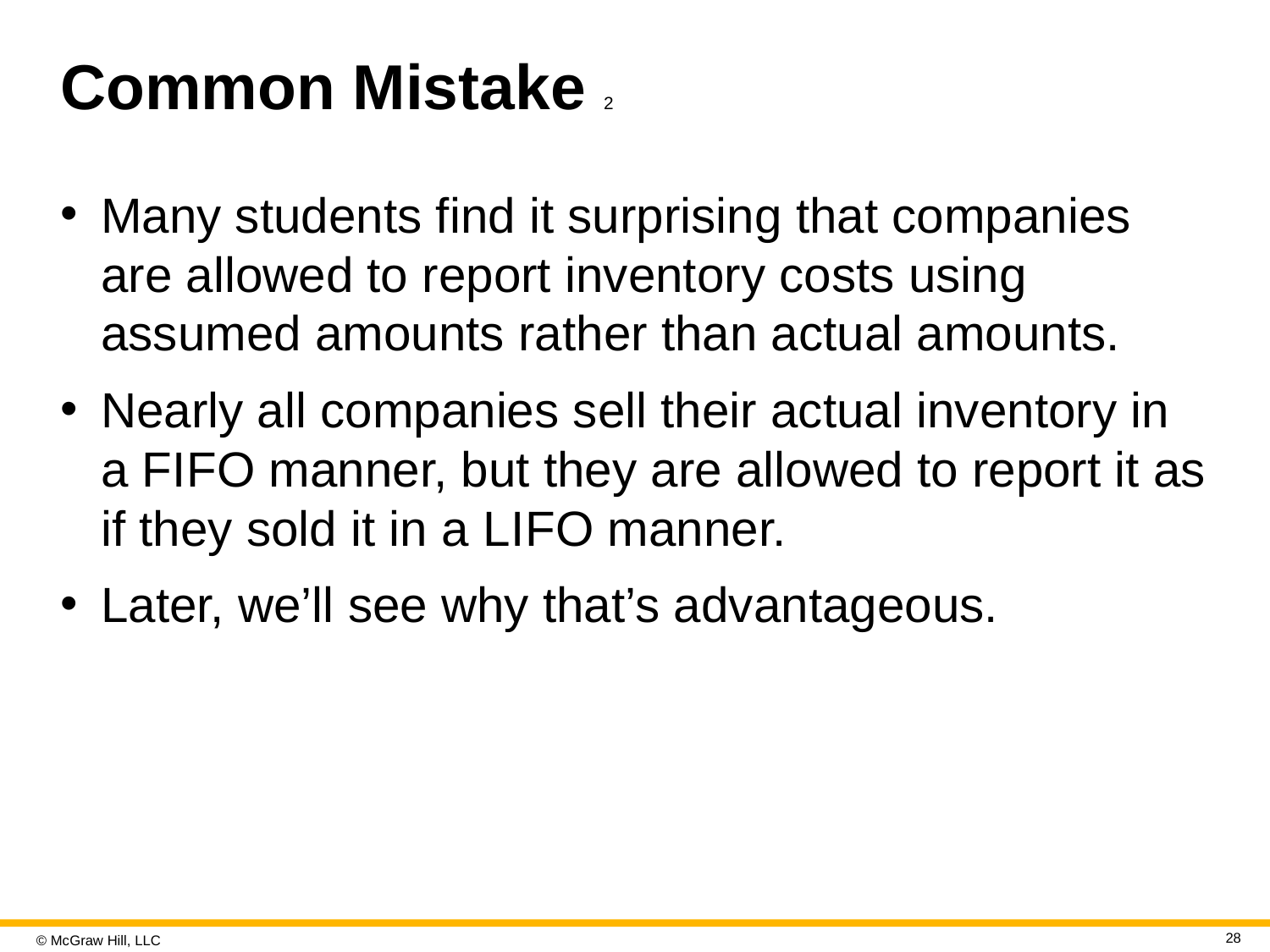

# Common Mistake 2
Many students find it surprising that companies are allowed to report inventory costs using assumed amounts rather than actual amounts.
Nearly all companies sell their actual inventory in a F I F O manner, but they are allowed to report it as if they sold it in a L I F O manner.
Later, we’ll see why that’s advantageous.
28